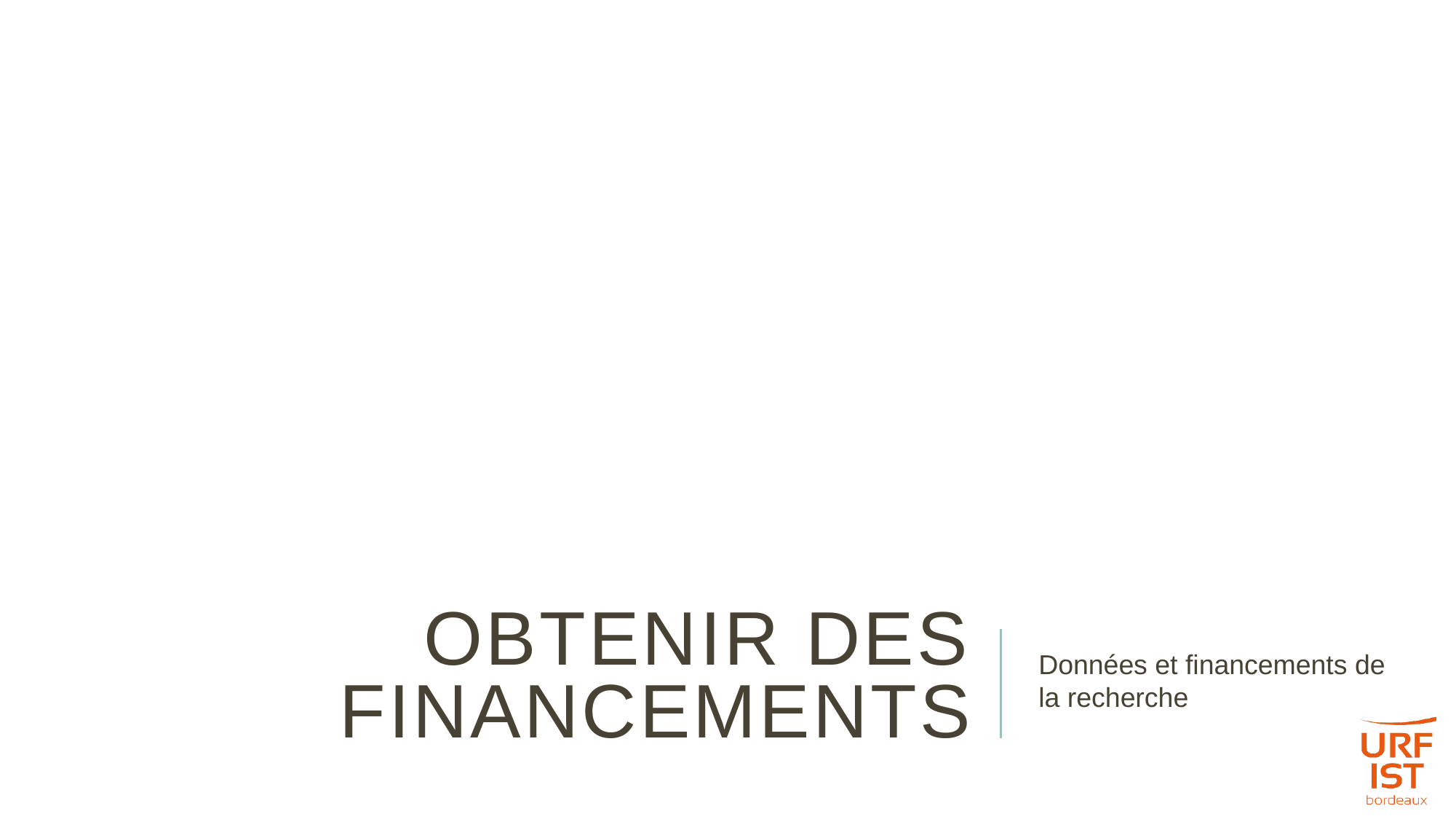

# Obtenir des financements
Données et financements de la recherche